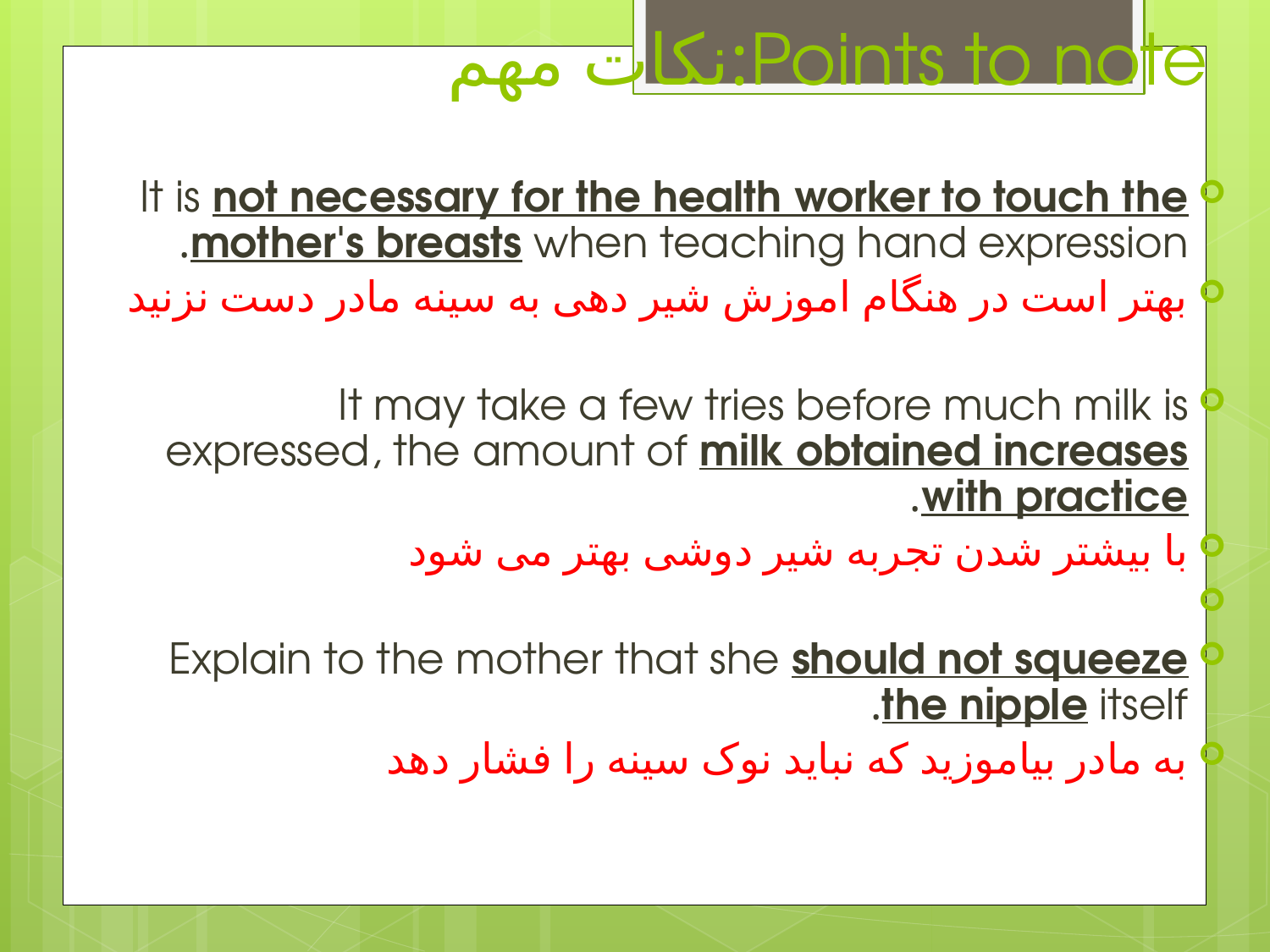

# Points to note:نکات مهم
It is not necessary for the health worker to touch the mother's breasts when teaching hand expression.
بهتر است در هنگام اموزش شیر دهی به سینه مادر دست نزنید

It may take a few tries before much milk is expressed, the amount of milk obtained increases with practice.
با بیشتر شدن تجربه شیر دوشی بهتر می شود

Explain to the mother that she should not squeeze the nipple itself.
به مادر بیاموزید که نباید نوک سینه را فشار دهد